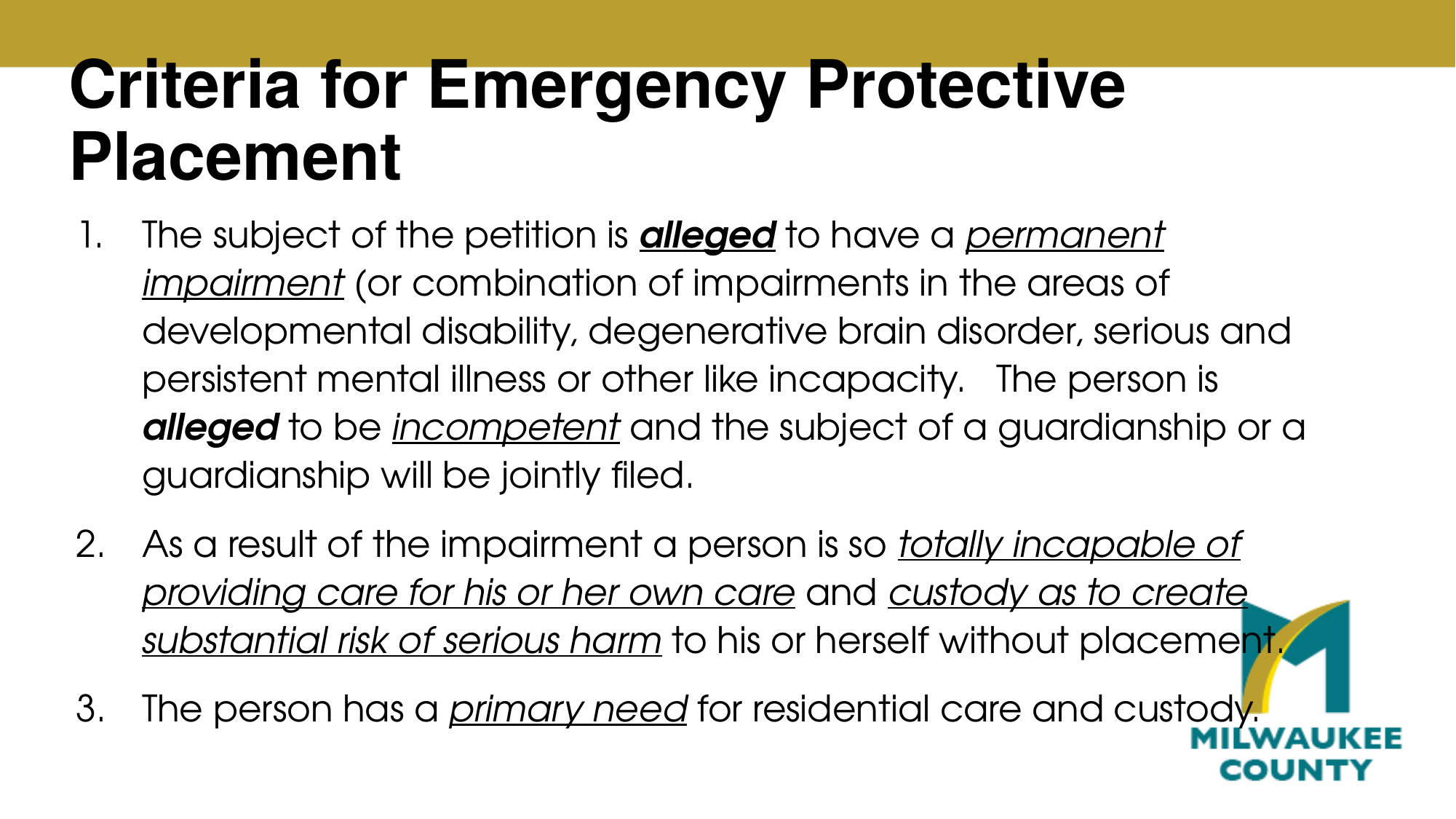

# Criteria for Emergency Protective Placement
The subject of the petition is alleged to have a permanent impairment (or combination of impairments in the areas of developmental disability, degenerative brain disorder, serious and persistent mental illness or other like incapacity.   The person is alleged to be incompetent and the subject of a guardianship or a guardianship will be jointly filed.
As a result of the impairment a person is so totally incapable of providing care for his or her own care and custody as to create substantial risk of serious harm to his or herself without placement.
The person has a primary need for residential care and custody.